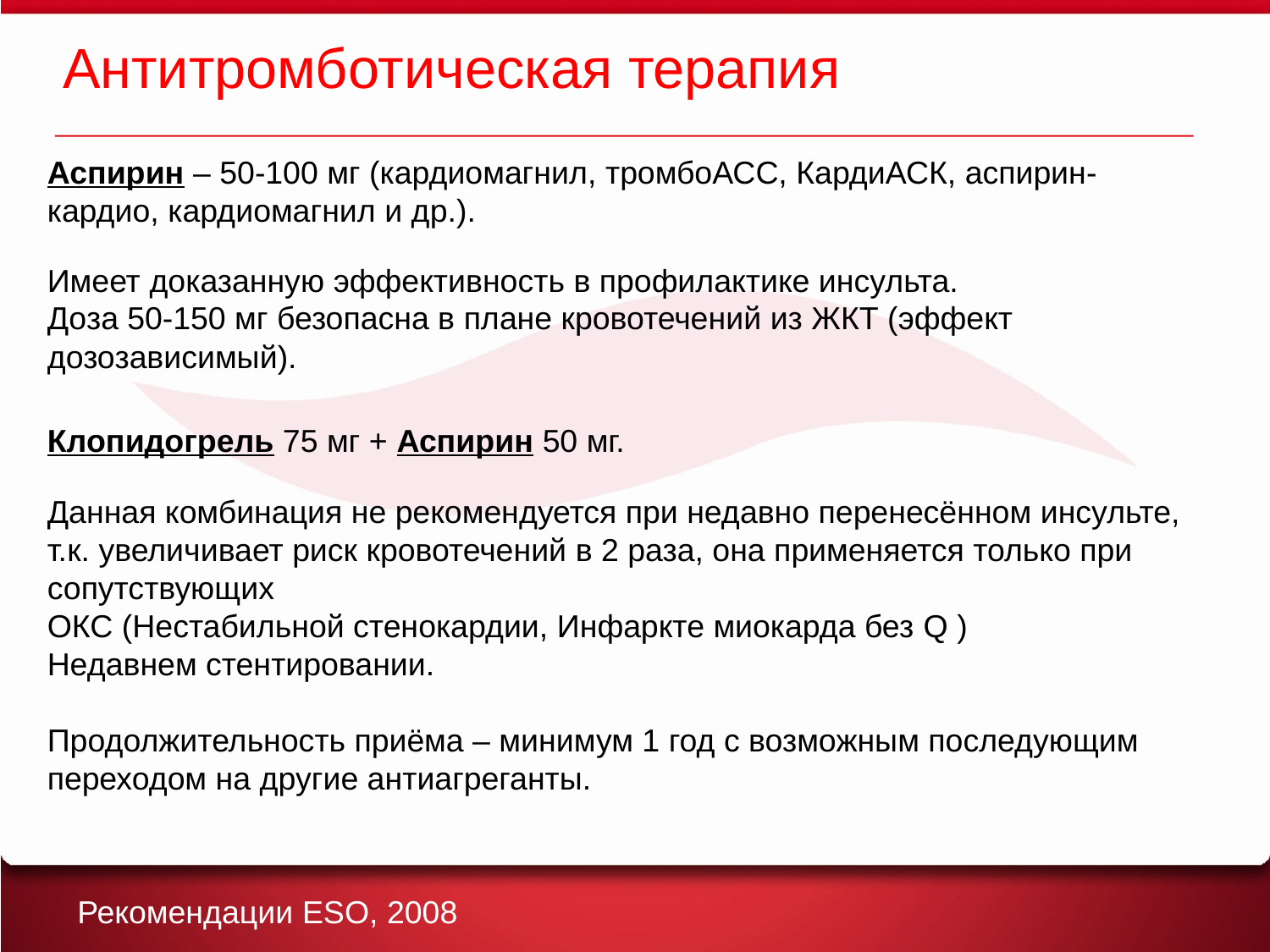

Антитромботическая терапия
Аспирин – 50-100 мг (кардиомагнил, тромбоАСС, КардиАСК, аспирин-кардио, кардиомагнил и др.).
Имеет доказанную эффективность в профилактике инсульта.
Доза 50-150 мг безопасна в плане кровотечений из ЖКТ (эффект дозозависимый).
Клопидогрель 75 мг + Аспирин 50 мг.
Данная комбинация не рекомендуется при недавно перенесённом инсульте, т.к. увеличивает риск кровотечений в 2 раза, она применяется только при сопутствующих
ОКС (Нестабильной стенокардии, Инфаркте миокарда без Q )
Недавнем стентировании.

Продолжительность приёма – минимум 1 год с возможным последующим переходом на другие антиагреганты.
Рекомендации ESO, 2008